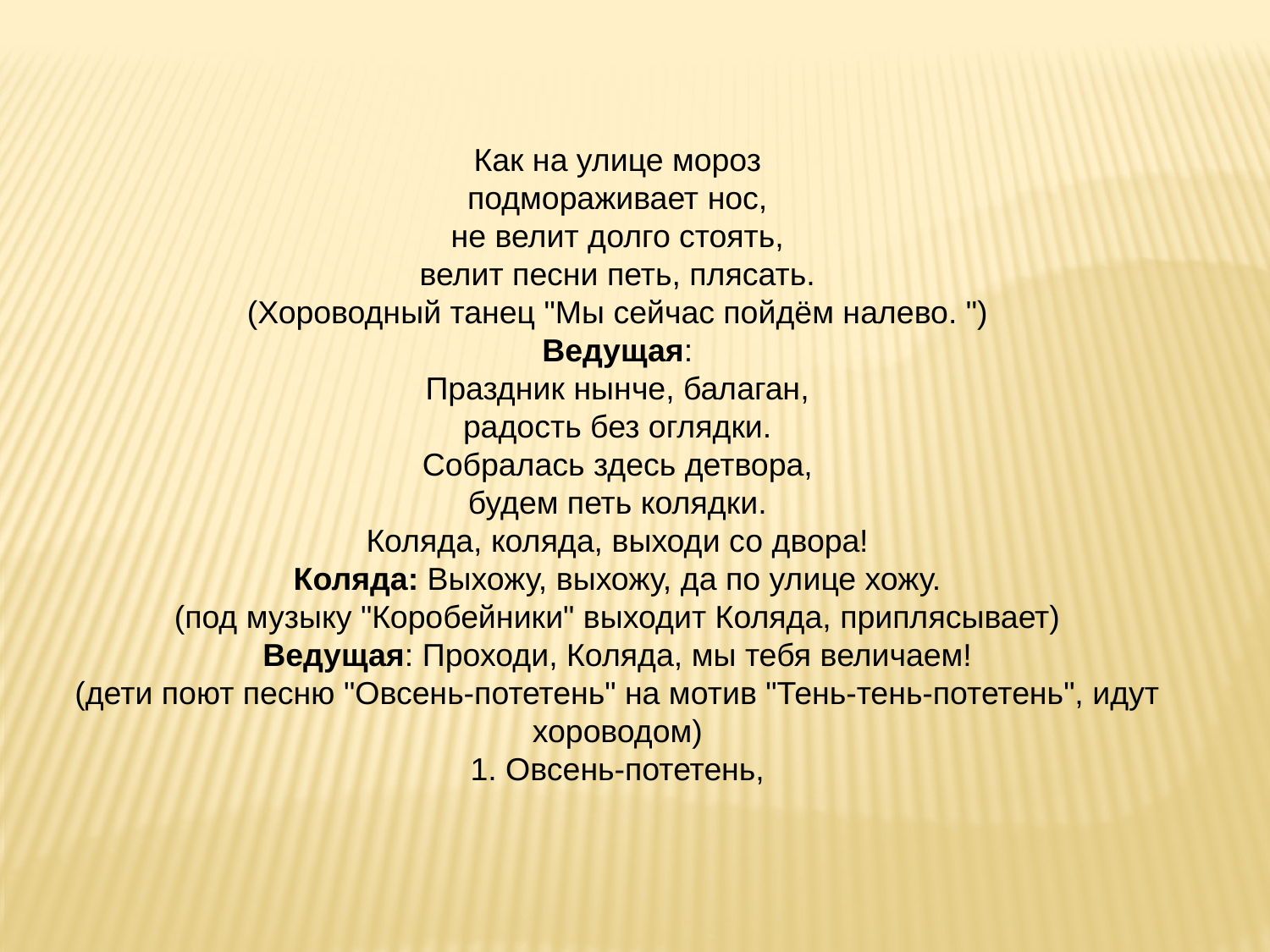

Как на улице мороз
подмораживает нос,
не велит долго стоять,
велит песни петь, плясать.
(Хороводный танец "Мы сейчас пойдём налево. ")
Ведущая:
Праздник нынче, балаган,
радость без оглядки.
Собралась здесь детвора,
будем петь колядки.
Коляда, коляда, выходи со двора!
Коляда: Выхожу, выхожу, да по улице хожу.
(под музыку "Коробейники" выходит Коляда, приплясывает)
Ведущая: Проходи, Коляда, мы тебя величаем!
(дети поют песню "Овсень-потетень" на мотив "Тень-тень-потетень", идут хороводом)
1. Овсень-потетень,